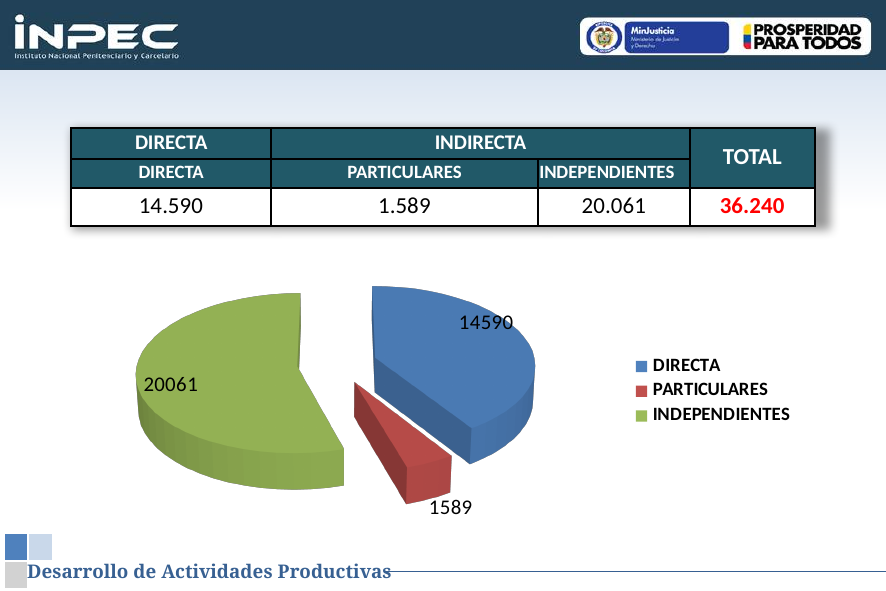

| DIRECTA | INDIRECTA |  | TOTAL |
| --- | --- | --- | --- |
| DIRECTA | PARTICULARES | INDEPENDIENTES |  |
| 14.590 | 1.589 | 20.061 | 36.240 |

[unsupported chart]

Desarrollo de Actividades Productivas